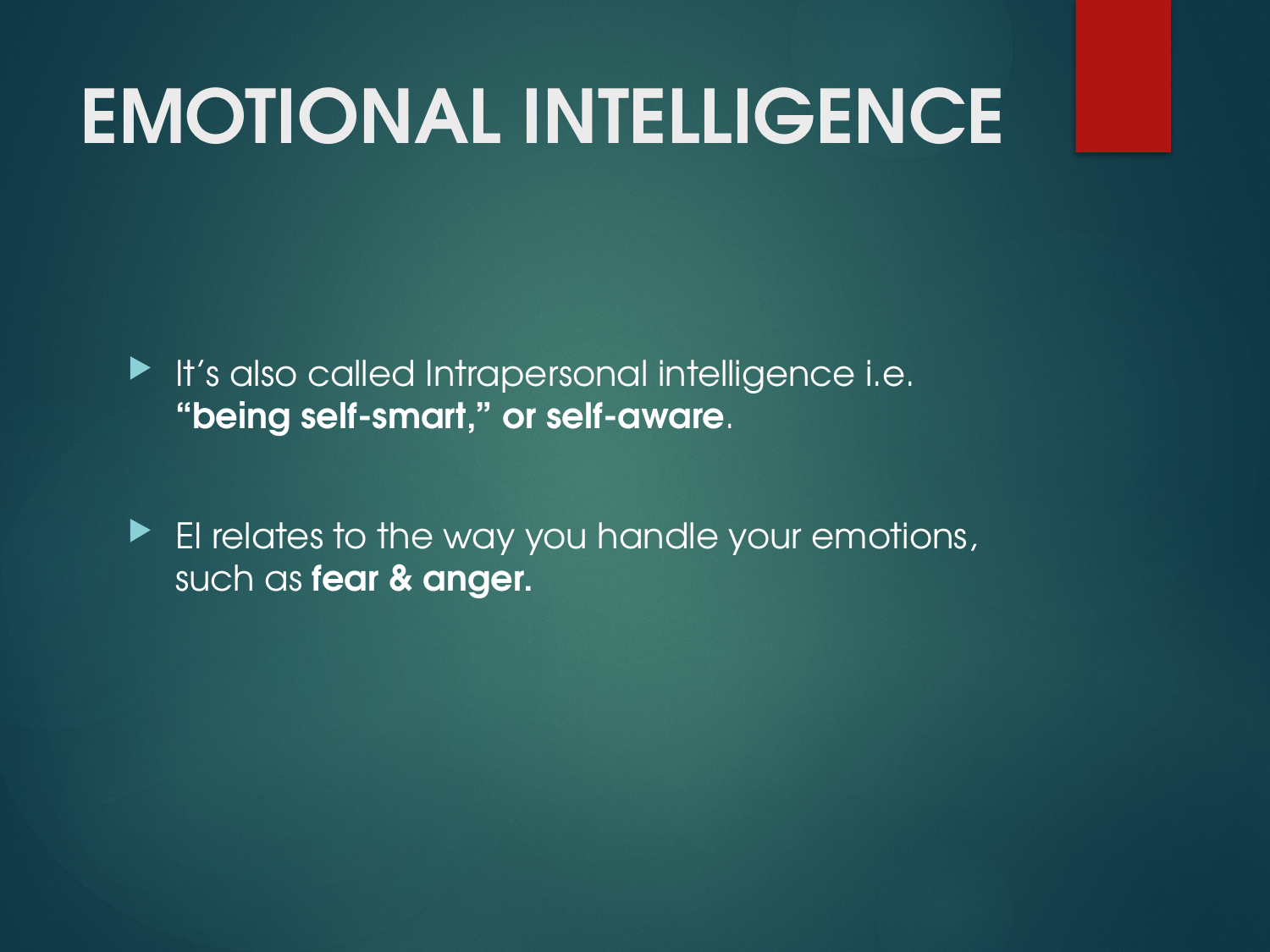

# EMOTIONAL INTELLIGENCE

It’s also called Intrapersonal intelligence i.e. “being self-smart,” or self-aware.

EI relates to the way you handle your emotions, such as fear & anger.